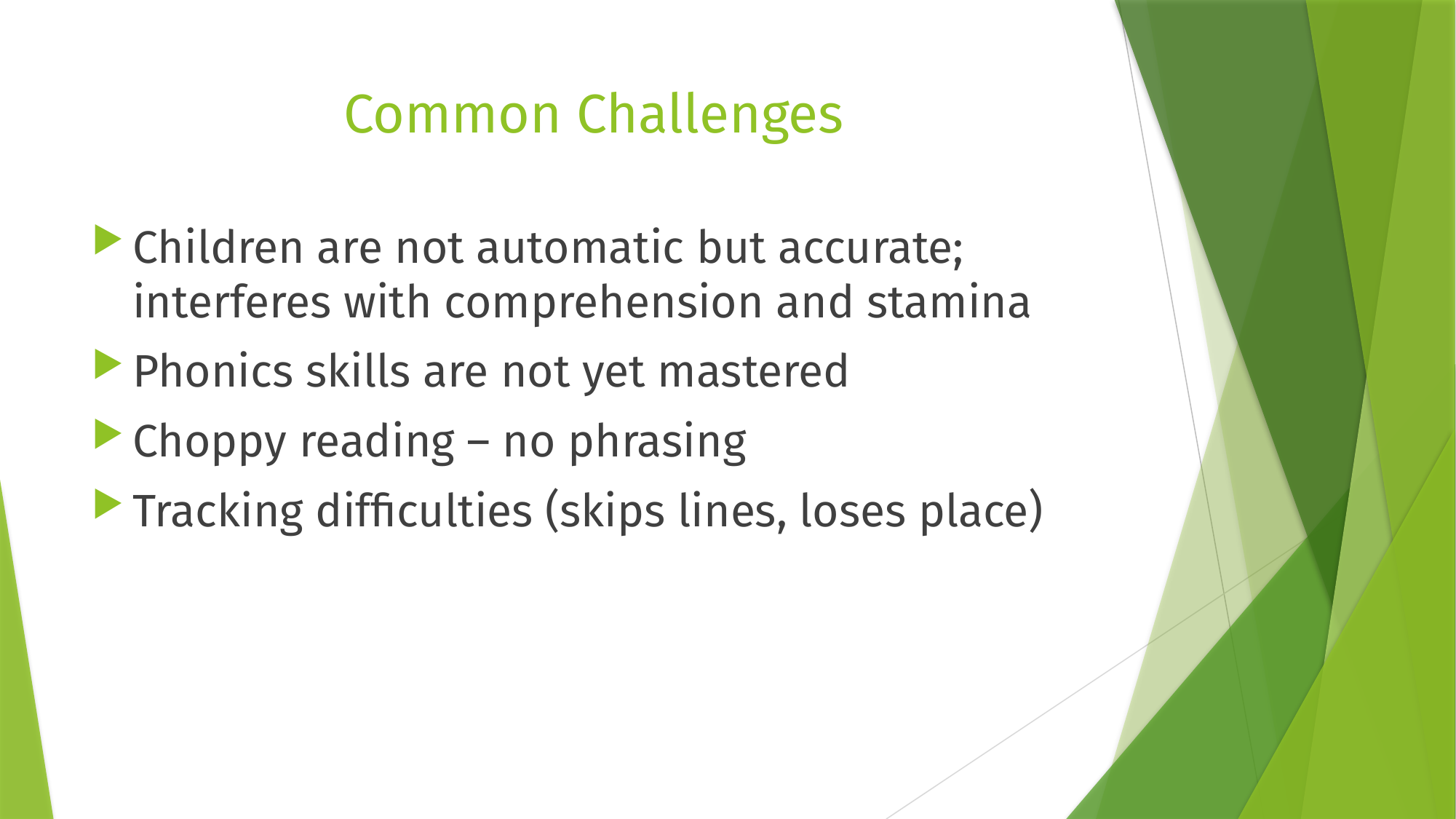

# Common Challenges
Children are not automatic but accurate; interferes with comprehension and stamina
Phonics skills are not yet mastered
Choppy reading – no phrasing
Tracking difficulties (skips lines, loses place)